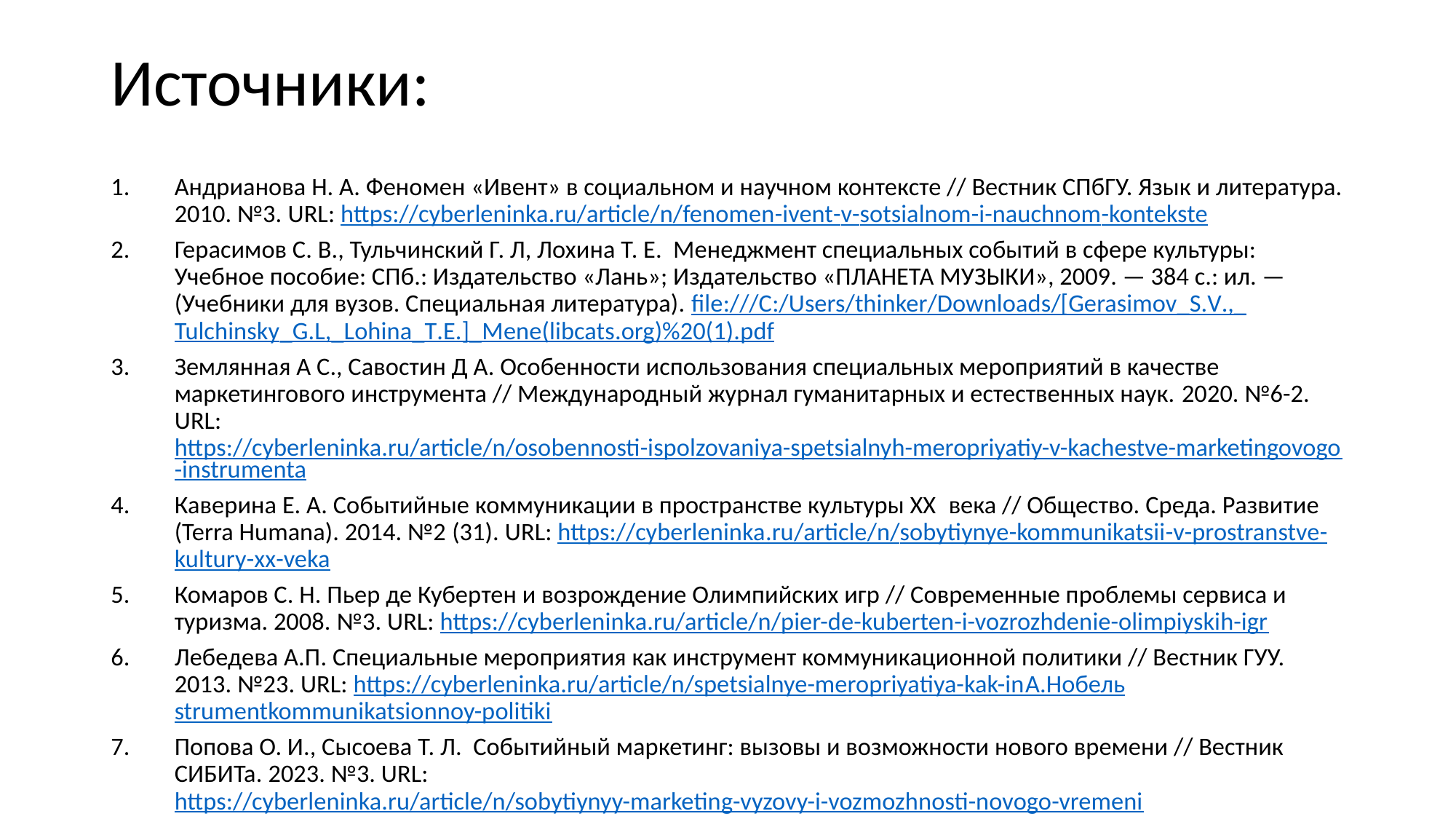

# Источники:
Андрианова Н. А. Феномен «Ивент» в социальном и научном контексте // Вестник СПбГУ. Язык и литература. 2010. №3. URL: https://cyberleninka.ru/article/n/fenomen-ivent-v-sotsialnom-i-nauchnom-kontekste
Герасимов С. В., Тульчинский Г. Л, Лохина Т. Е.  Менеджмент специальных событий в сфере культуры: Учебное пособие: СПб.: Издательство «Лань»; Издательство «ПЛАНЕТА МУЗЫКИ», 2009. — 384 с.: ил. — (Учебники для вузов. Специальная литература). file:///C:/Users/thinker/Downloads/[Gerasimov_S.V.,_Tulchinsky_G.L,_Lohina_T.E.]_Mene(libcats.org)%20(1).pdf
Землянная А С., Савостин Д А. Особенности использования специальных мероприятий в качестве маркетингового инструмента // Международный журнал гуманитарных и естественных наук. 2020. №6-2. URL: https://cyberleninka.ru/article/n/osobennosti-ispolzovaniya-spetsialnyh-meropriyatiy-v-kachestve-marketingovogo-instrumenta
Каверина Е. А. Событийные коммуникации в пространстве культуры XX  века // Общество. Среда. Развитие (Terra Humana). 2014. №2 (31). URL: https://cyberleninka.ru/article/n/sobytiynye-kommunikatsii-v-prostranstve-kultury-xx-veka
Комаров С. Н. Пьер де Кубертен и возрождение Олимпийских игр // Современные проблемы сервиса и туризма. 2008. №3. URL: https://cyberleninka.ru/article/n/pier-de-kuberten-i-vozrozhdenie-olimpiyskih-igr
Лебедева А.П. Специальные мероприятия как инструмент коммуникационной политики // Вестник ГУУ. 2013. №23. URL: https://cyberleninka.ru/article/n/spetsialnye-meropriyatiya-kak-inА.Нобельstrumentkommunikatsionnoy-politiki
Попова О. И., Сысоева Т. Л.  Событийный маркетинг: вызовы и возможности нового времени // Вестник СИБИТа. 2023. №3. URL: https://cyberleninka.ru/article/n/sobytiynyy-marketing-vyzovy-i-vozmozhnosti-novogo-vremeni